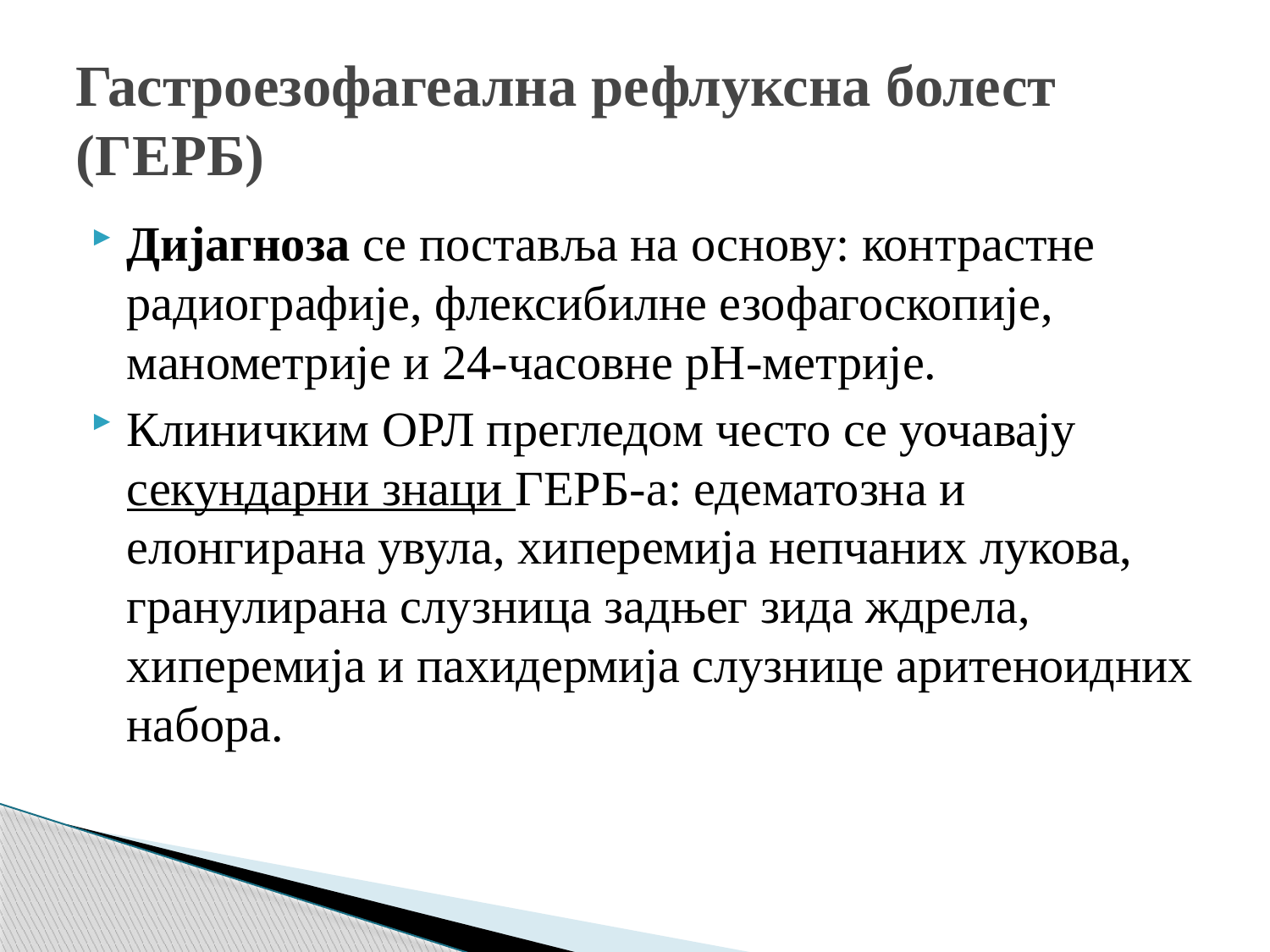

# Гастроезофагеална рефлуксна болест (ГЕРБ)
Дијагноза се поставља на основу: контрастне радиографије, флексибилне езофагоскопије, манометрије и 24-часовне pH-метрије.
Клиничким ОРЛ прегледом често се уочавају секундарни знаци ГЕРБ-а: едематозна и елонгирана увула, хиперемија непчаних лукова, гранулирана слузница задњег зида ждрела, хиперемија и пахидермија слузнице аритеноидних набора.